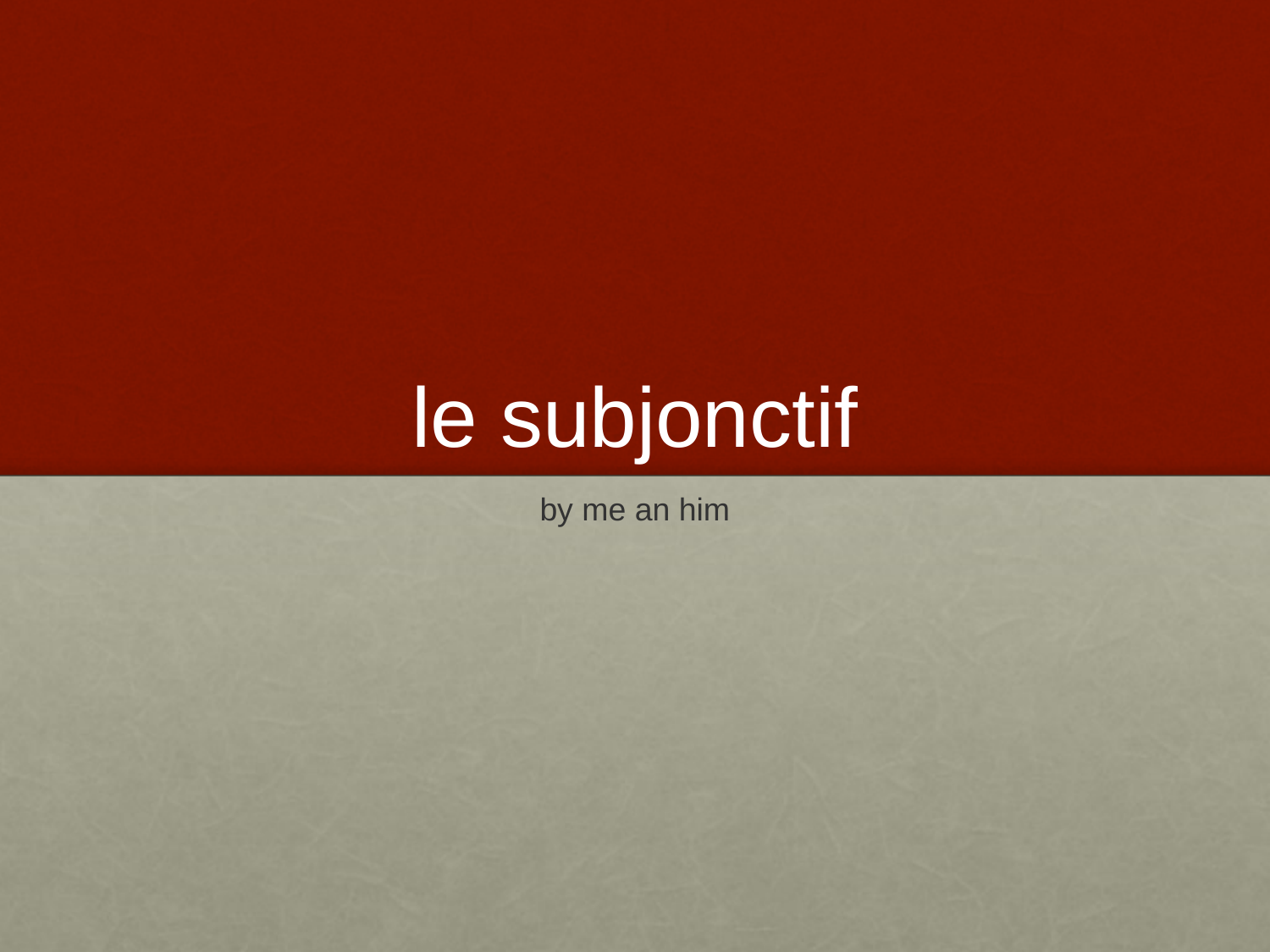

# le subjonctif
by me an him